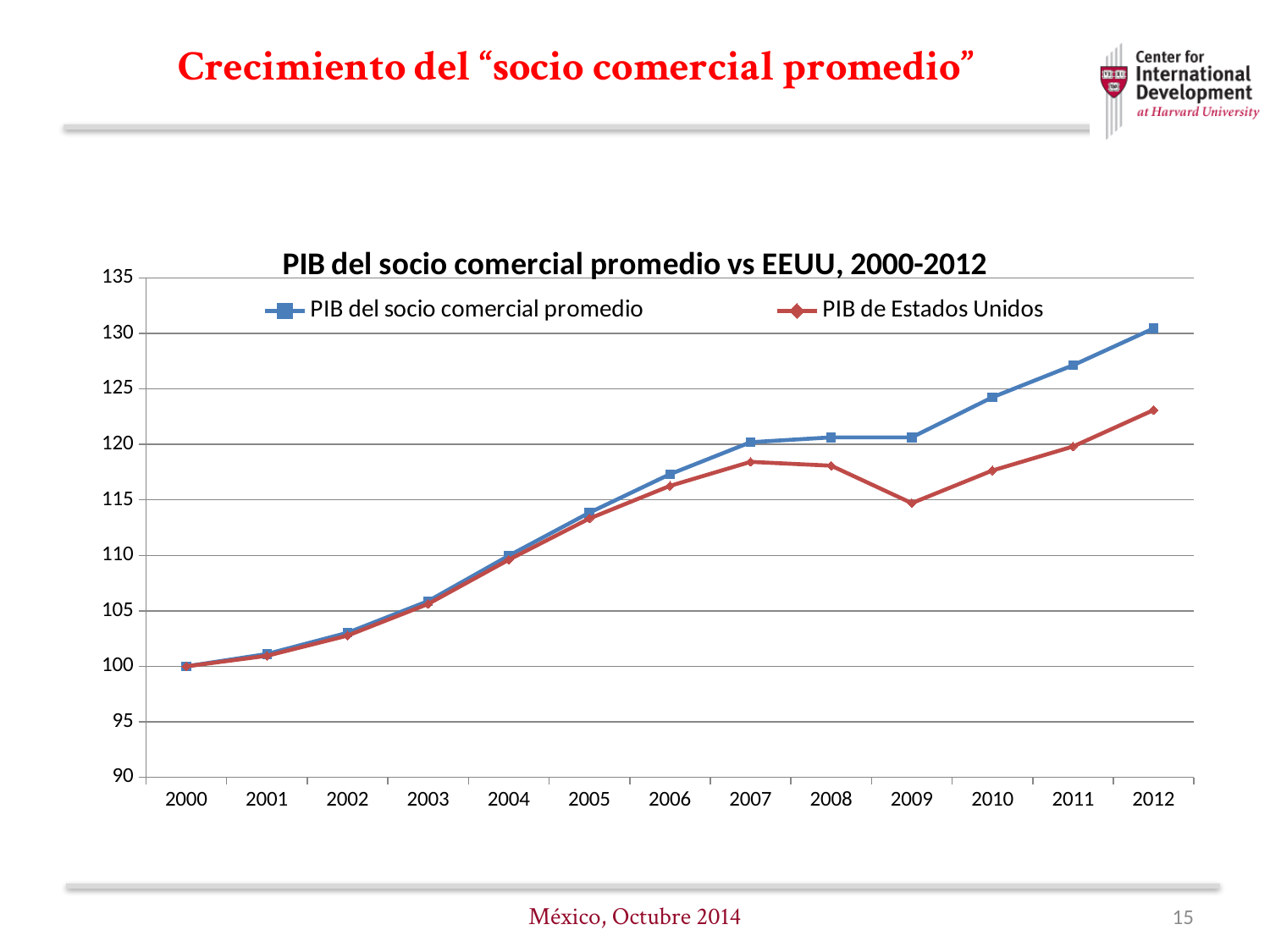

# Crecimiento del “socio comercial promedio”

### Chart: PIB del socio comercial promedio vs EEUU, 2000-2012

| Category |  |  |
|---|---|---|
| 2000.0 | 100.0 | 100.0 |
| 2001.0 | 101.11481 | 100.95156 |
| 2002.0 | 103.026810165252 | 102.768173227044 |
| 2003.0 | 105.882218814344 | 105.6228469893102 |
| 2004.0 | 109.9678959917331 | 109.6020821267854 |
| 2005.0 | 113.8472334586335 | 113.3218014308371 |
| 2006.0 | 117.3145648008496 | 116.2629781295333 |
| 2007.0 | 120.1953764484687 | 118.4256090383164 |
| 2008.0 | 120.6327794429023 | 118.0795930938283 |
| 2009.0 | 120.6312835964372 | 114.7058938077073 |
| 2010.0 | 124.2463739663836 | 117.6470676308307 |
| 2011.0 | 127.1283058844461 | 119.8097030868477 |
| 2012.0 | 130.4472064276796 | 123.0968979485009 |
México, Octubre 2014
15